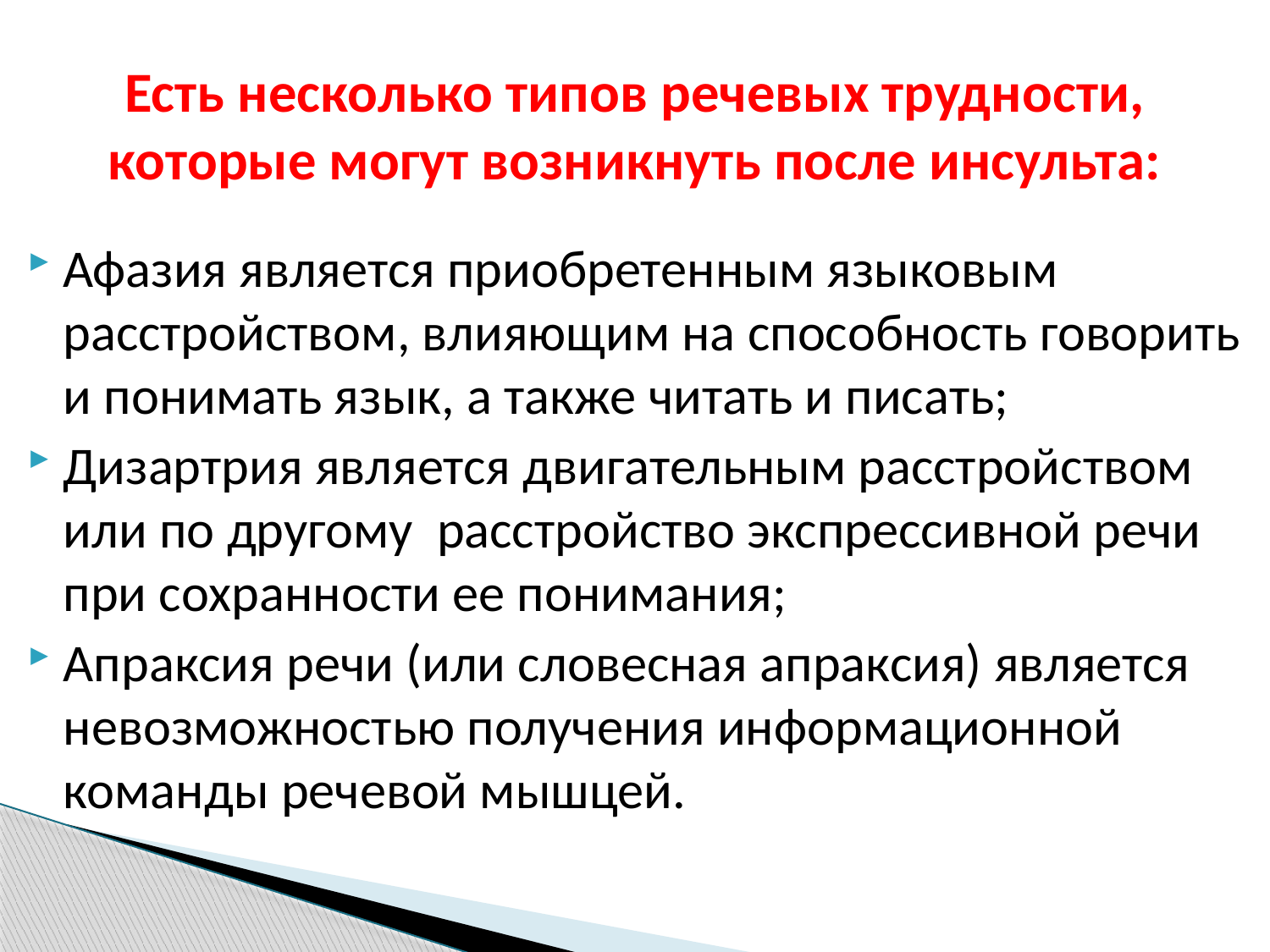

# Есть несколько типов речевых трудности, которые могут возникнуть после инсульта:
Афазия является приобретенным языковым расстройством, влияющим на способность говорить и понимать язык, а также читать и писать;
Дизартрия является двигательным расстройством или по другому  расстройство экспрессивной речи при сохранности ее понимания;
Апраксия речи (или словесная апраксия) является невозможностью получения информационной команды речевой мышцей.